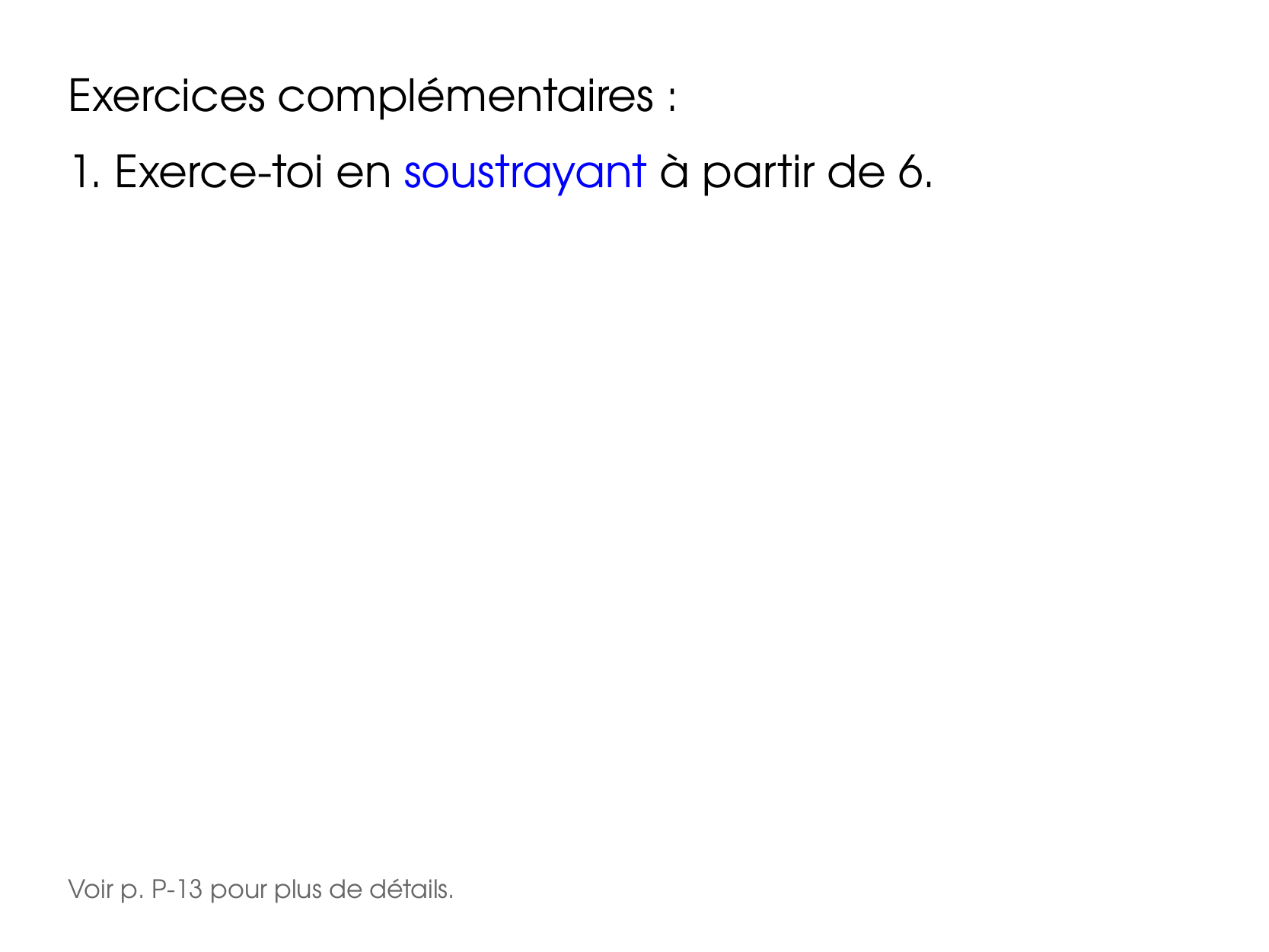

Exercices complémentaires :
1. Exerce-toi en soustrayant à partir de 6.
Voir p. P-13 pour plus de détails.